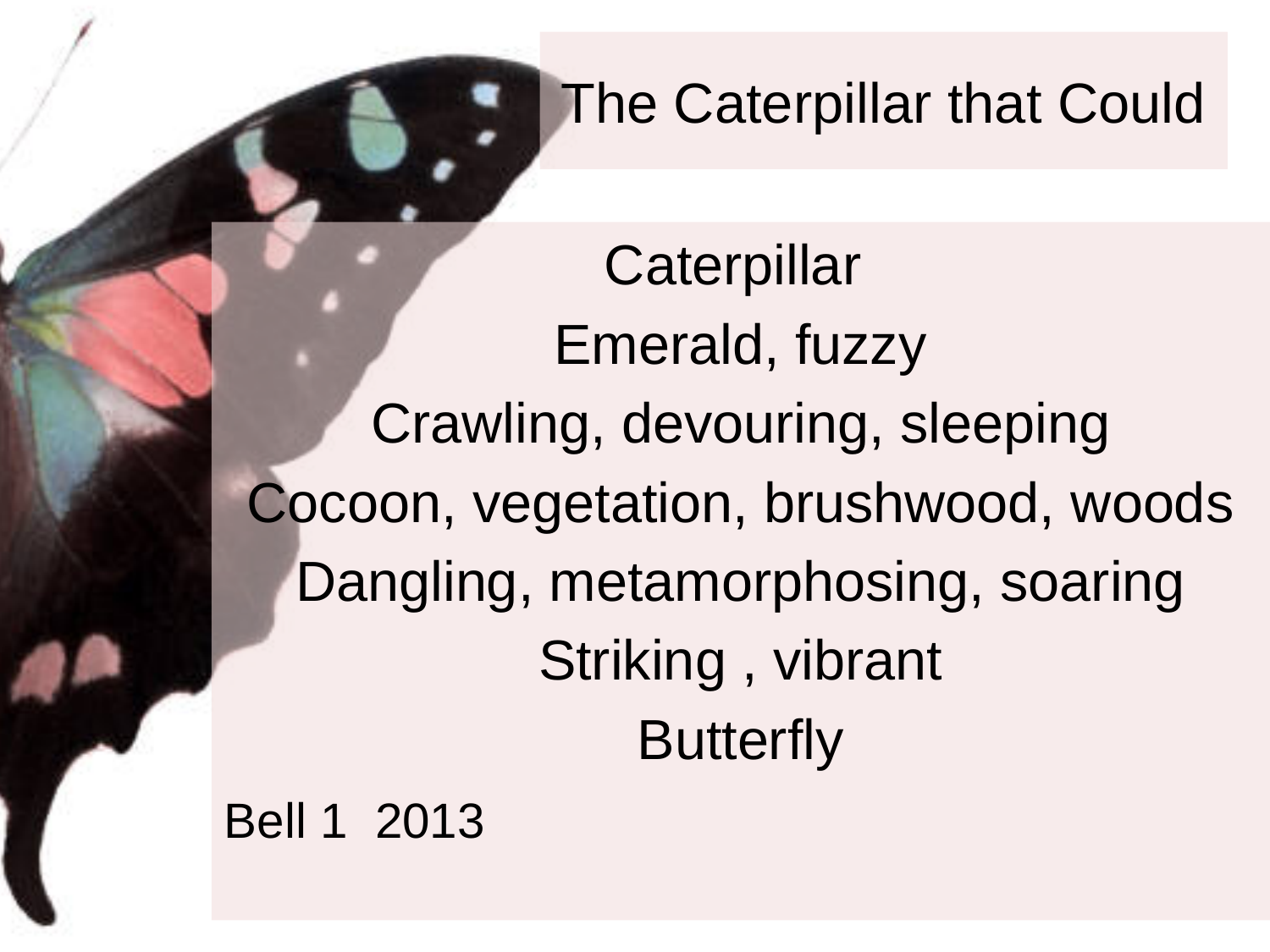

# The Caterpillar that Could
Caterpillar
Emerald, fuzzy
Crawling, devouring, sleeping
Cocoon, vegetation, brushwood, woods
Dangling, metamorphosing, soaring
Striking , vibrant
Butterfly
Bell 1  2013